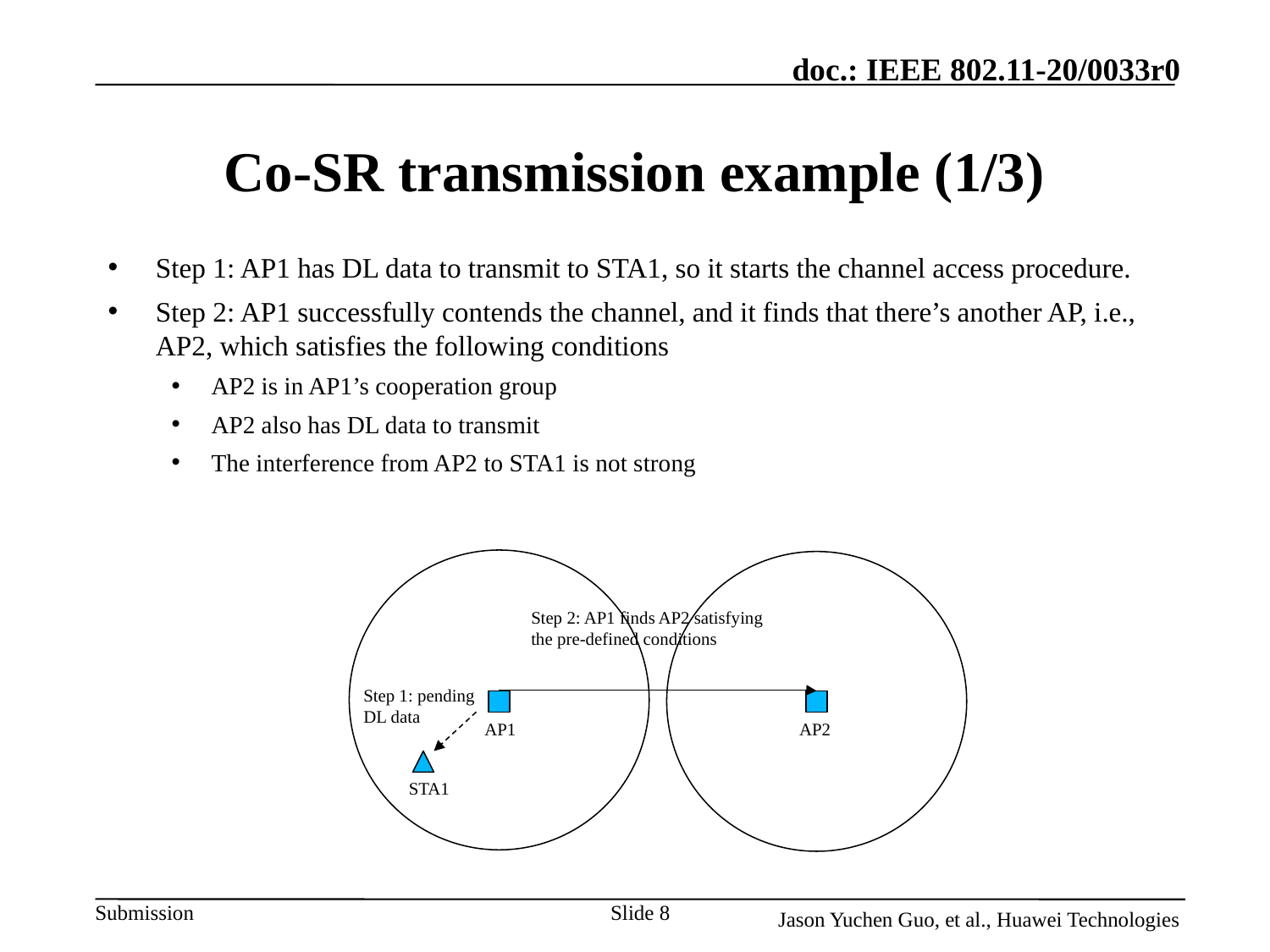

# Co-SR transmission example (1/3)
Step 1: AP1 has DL data to transmit to STA1, so it starts the channel access procedure.
Step 2: AP1 successfully contends the channel, and it finds that there’s another AP, i.e., AP2, which satisfies the following conditions
AP2 is in AP1’s cooperation group
AP2 also has DL data to transmit
The interference from AP2 to STA1 is not strong

Step 1: pending DL data

AP1

STA1

Step 2: AP1 finds AP2 satisfying the pre-defined conditions

AP2
Slide 8